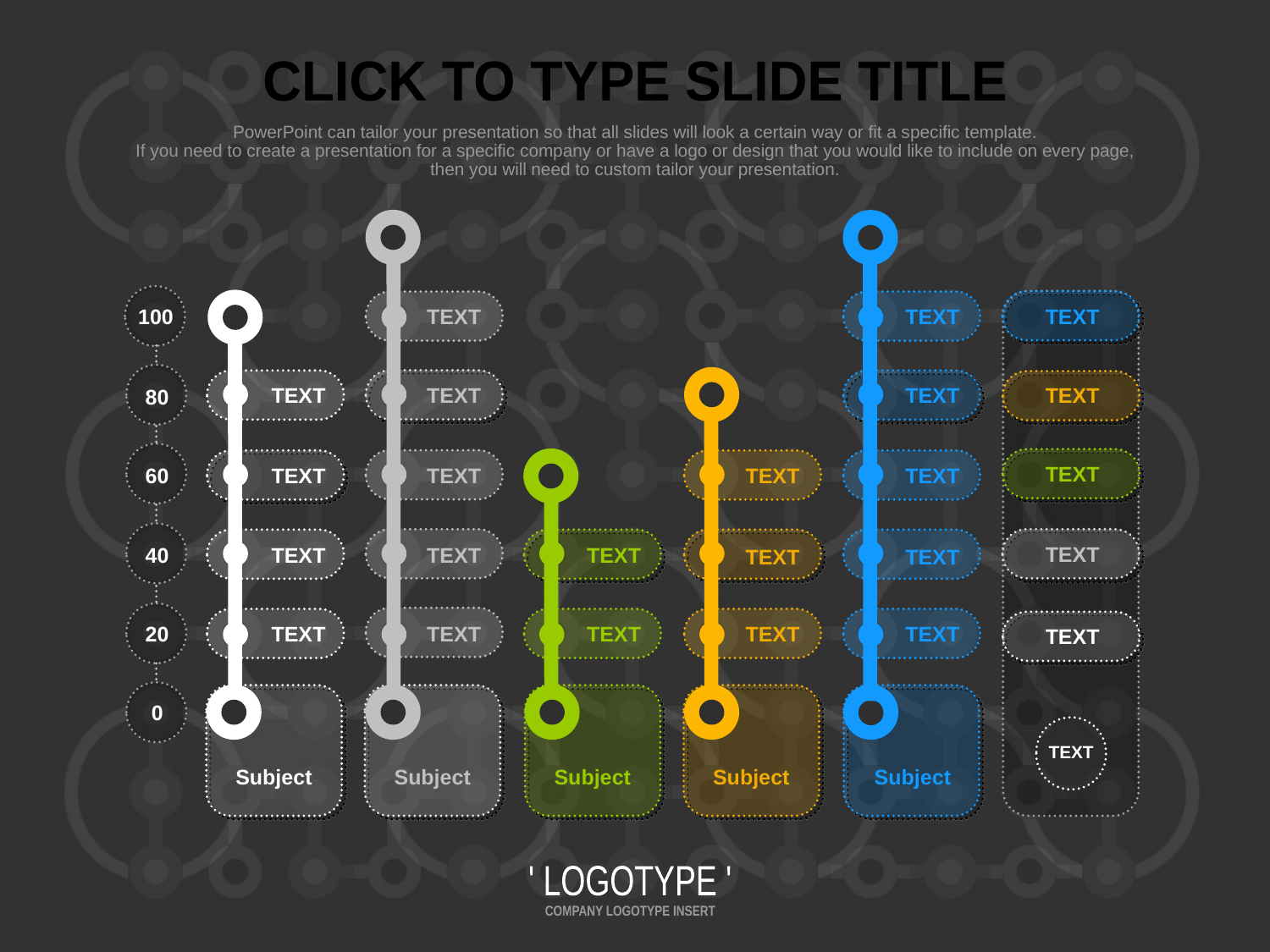

CLICK TO TYPE SLIDE TITLE
PowerPoint can tailor your presentation so that all slides will look a certain way or fit a specific template.
If you need to create a presentation for a specific company or have a logo or design that you would like to include on every page,
then you will need to custom tailor your presentation.

TEXT
TEXT
TEXT
100

TEXT
TEXT
TEXT
TEXT
80

TEXT
60
TEXT
TEXT
TEXT
TEXT

TEXT
40
TEXT
TEXT
TEXT
TEXT
TEXT

20
TEXT
TEXT
TEXT
TEXT
TEXT
TEXT

0

TEXT
Subject
Subject
Subject
Subject
Subject
' LOGOTYPE '
COMPANY LOGOTYPE INSERT